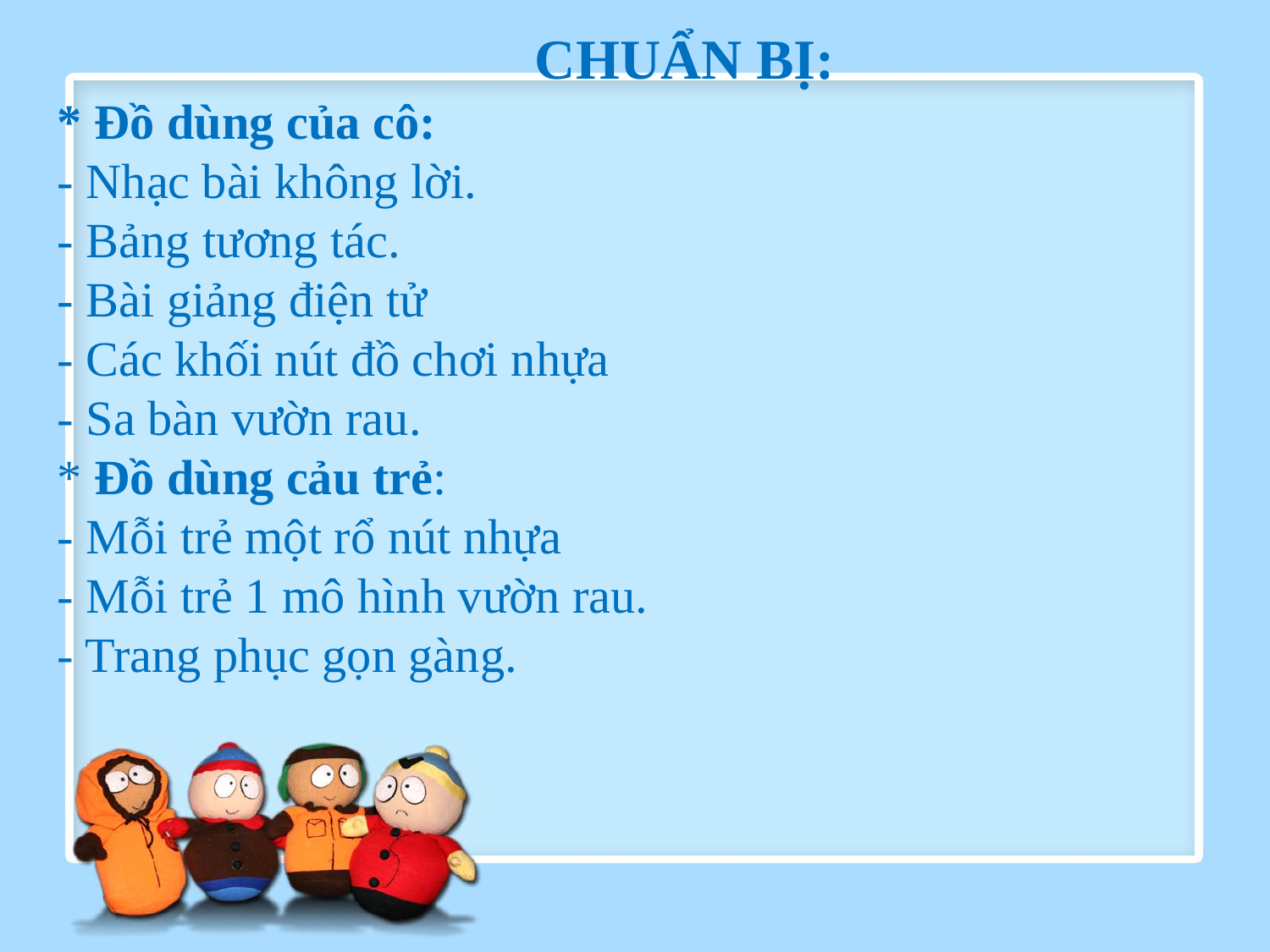

CHUẨN BỊ:
* Đồ dùng của cô:
- Nhạc bài không lời.
- Bảng tương tác.
- Bài giảng điện tử
- Các khối nút đồ chơi nhựa
- Sa bàn vườn rau.
* Đồ dùng cảu trẻ:
- Mỗi trẻ một rổ nút nhựa
- Mỗi trẻ 1 mô hình vườn rau.
- Trang phục gọn gàng.